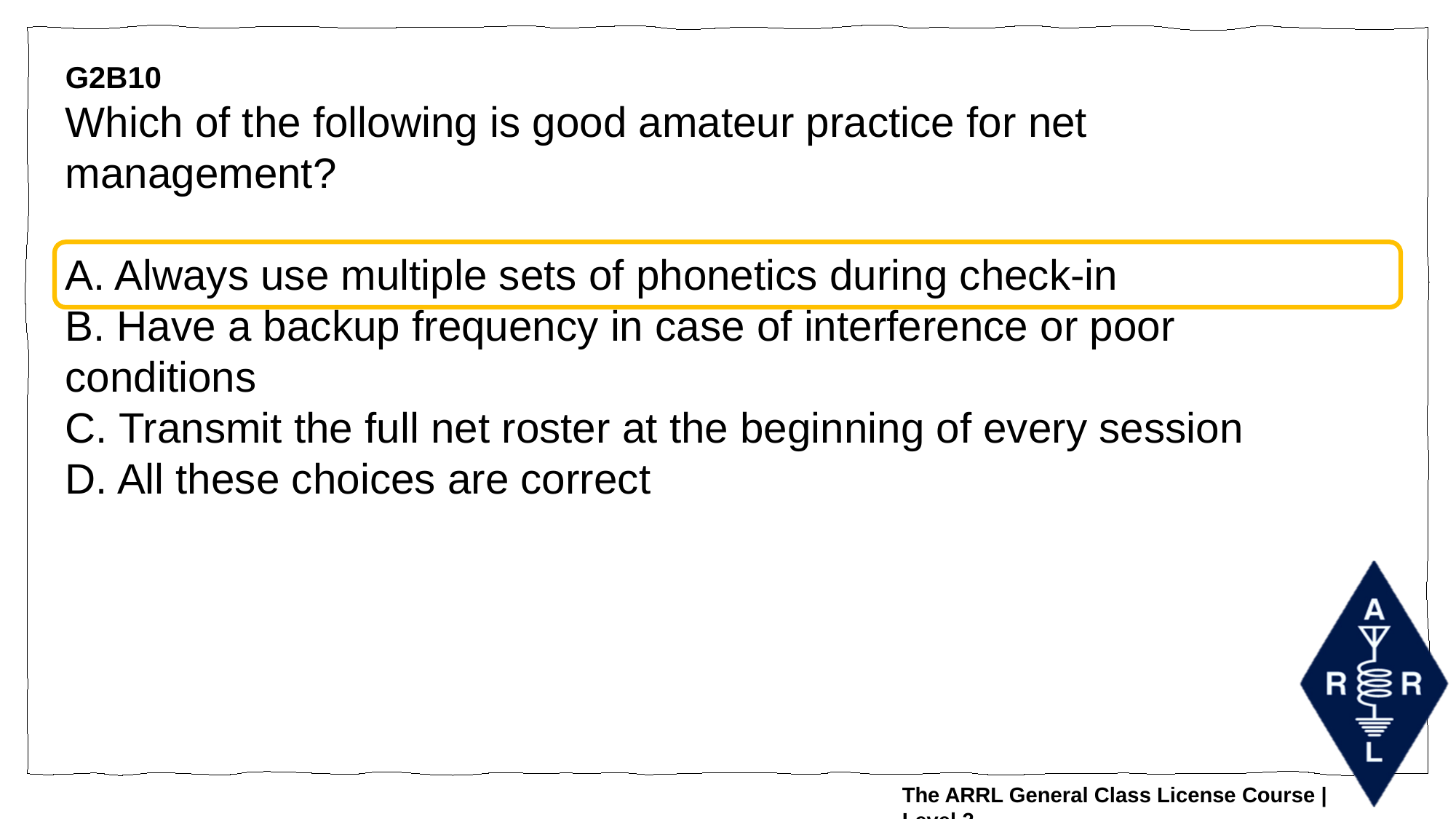

G2B10
Which of the following is good amateur practice for net management?

A. Always use multiple sets of phonetics during check-in
B. Have a backup frequency in case of interference or poor conditions
C. Transmit the full net roster at the beginning of every session
D. All these choices are correct